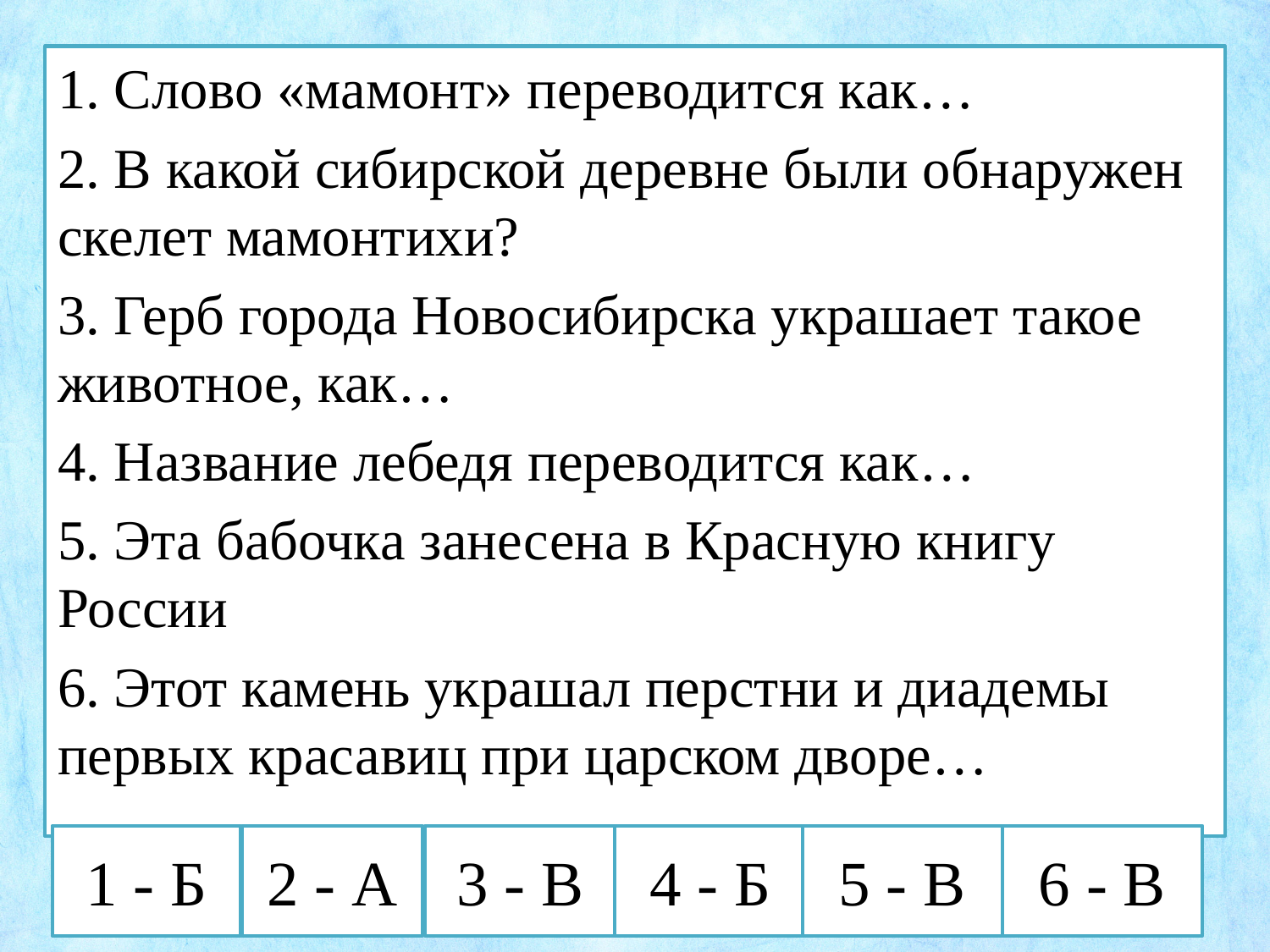

1. Слово «мамонт» переводится как…
2. В какой сибирской деревне были обнаружен скелет мамонтихи?
3. Герб города Новосибирска украшает такое животное, как…
4. Название лебедя переводится как…
5. Эта бабочка занесена в Красную книгу России
6. Этот камень украшал перстни и диадемы первых красавиц при царском дворе…
1 - Б
2 - А
3 - В
4 - Б
5 - В
6 - В